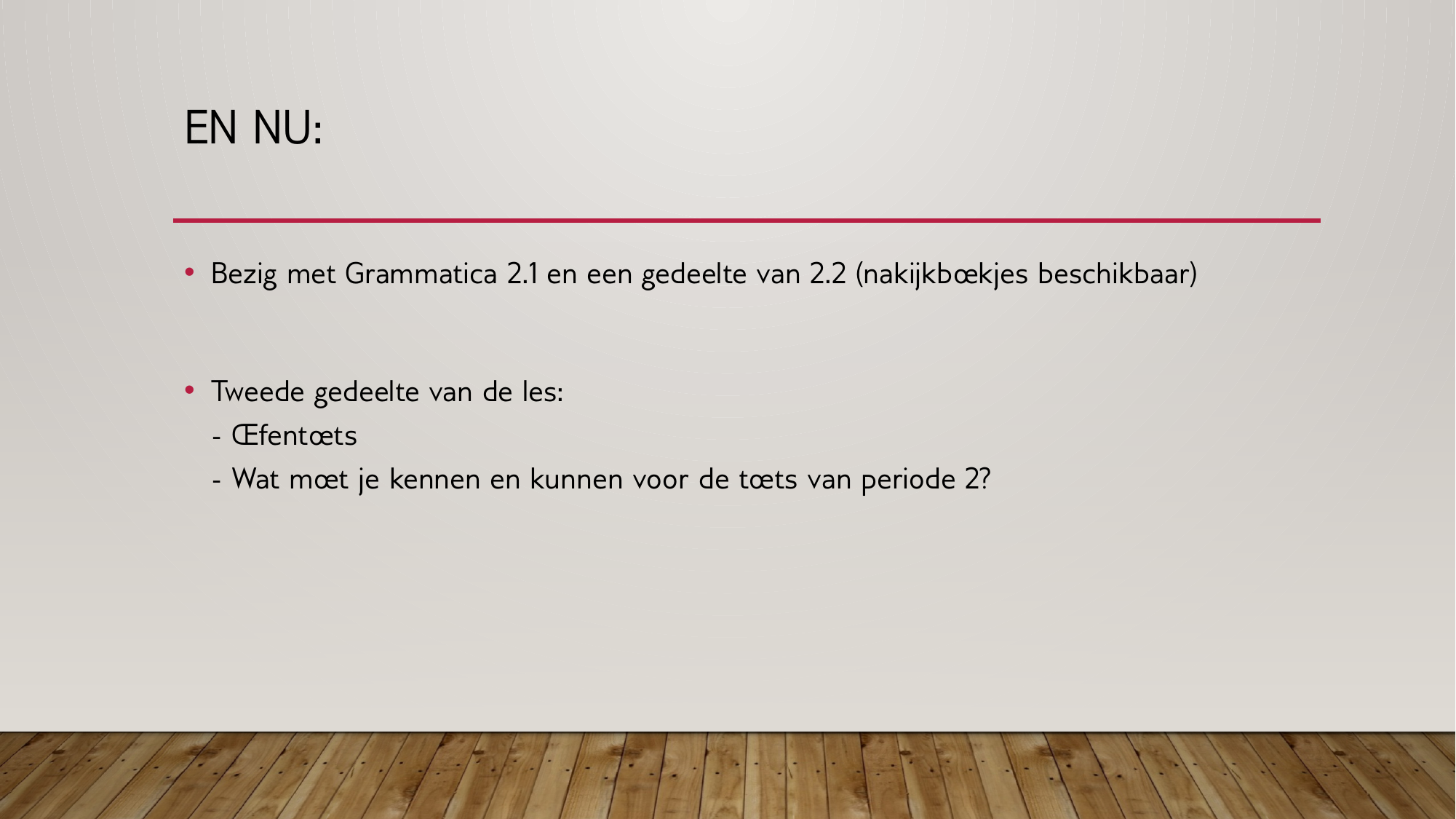

# EN nu:
Bezig met Grammatica 2.1 en een gedeelte van 2.2 (nakijkboekjes beschikbaar)

Tweede gedeelte van de les:
- Oefentoets
- Wat moet je kennen en kunnen voor de toets van periode 2?